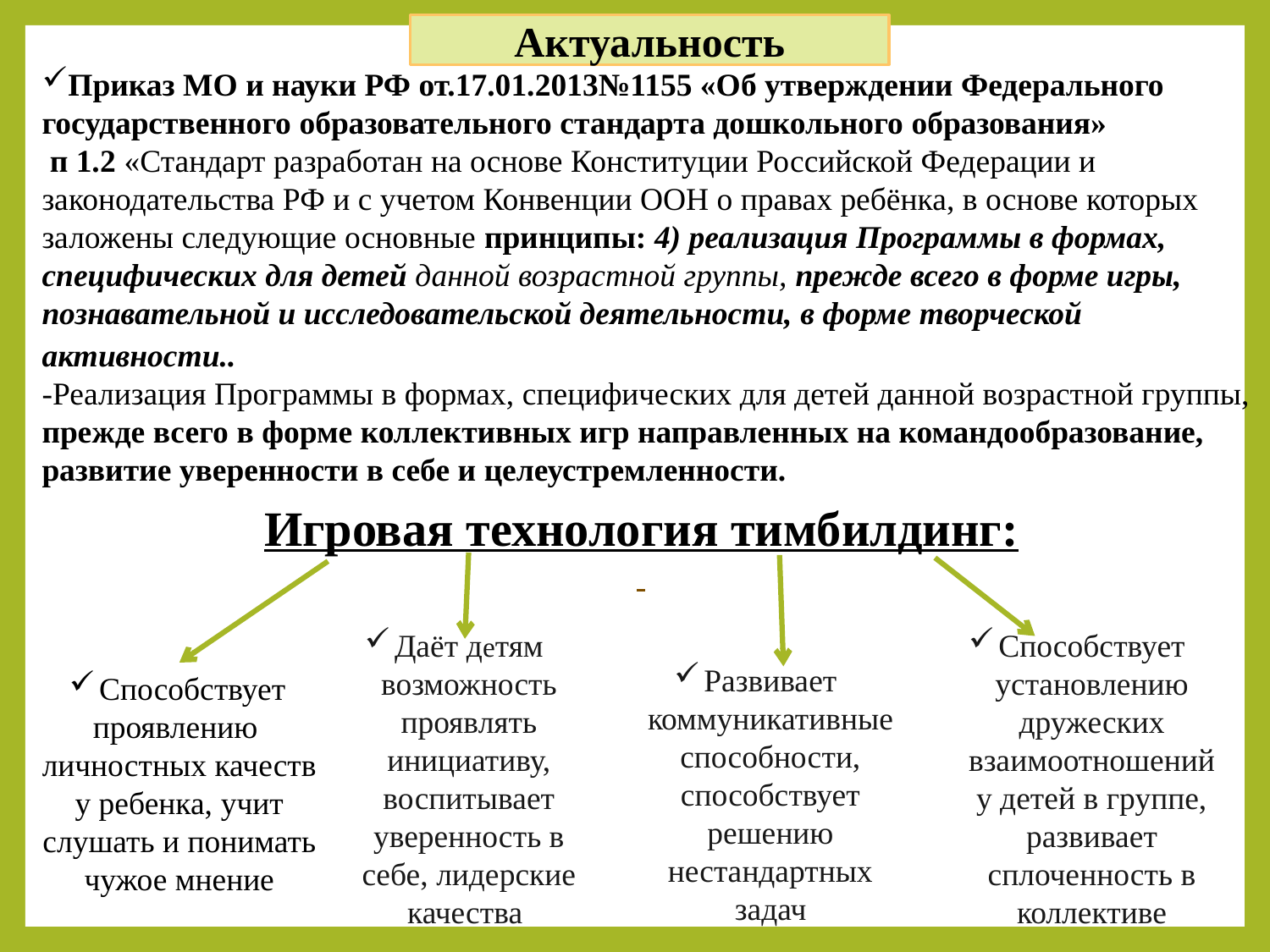

Актуальность
Приказ МО и науки РФ от.17.01.2013№1155 «Об утверждении Федерального государственного образовательного стандарта дошкольного образования»
 п 1.2 «Стандарт разработан на основе Конституции Российской Федерации и законодательства РФ и с учетом Конвенции ООН о правах ребёнка, в основе которых заложены следующие основные принципы: 4) реализация Программы в формах, специфических для детей данной возрастной группы, прежде всего в форме игры, познавательной и исследовательской деятельности, в форме творческой активности..специфических , прежде всего в форме игры, познавательной
-Реализация Программы в формах, специфических для детей данной возрастной группы, прежде всего в форме коллективных игр направленных на командообразование, развитие уверенности в себе и целеустремленности.

Игровая технология тимбилдинг:

Даёт детям возможность проявлять инициативу, воспитывает уверенность в себе, лидерские качества
Способствует установлению дружеских взаимоотношений у детей в группе, развивает сплоченность в коллективе
Развивает коммуникативные способности, способствует решению нестандартных задач
Способствует проявлению  личностных качеств у ребенка, учит слушать и понимать чужое мнение